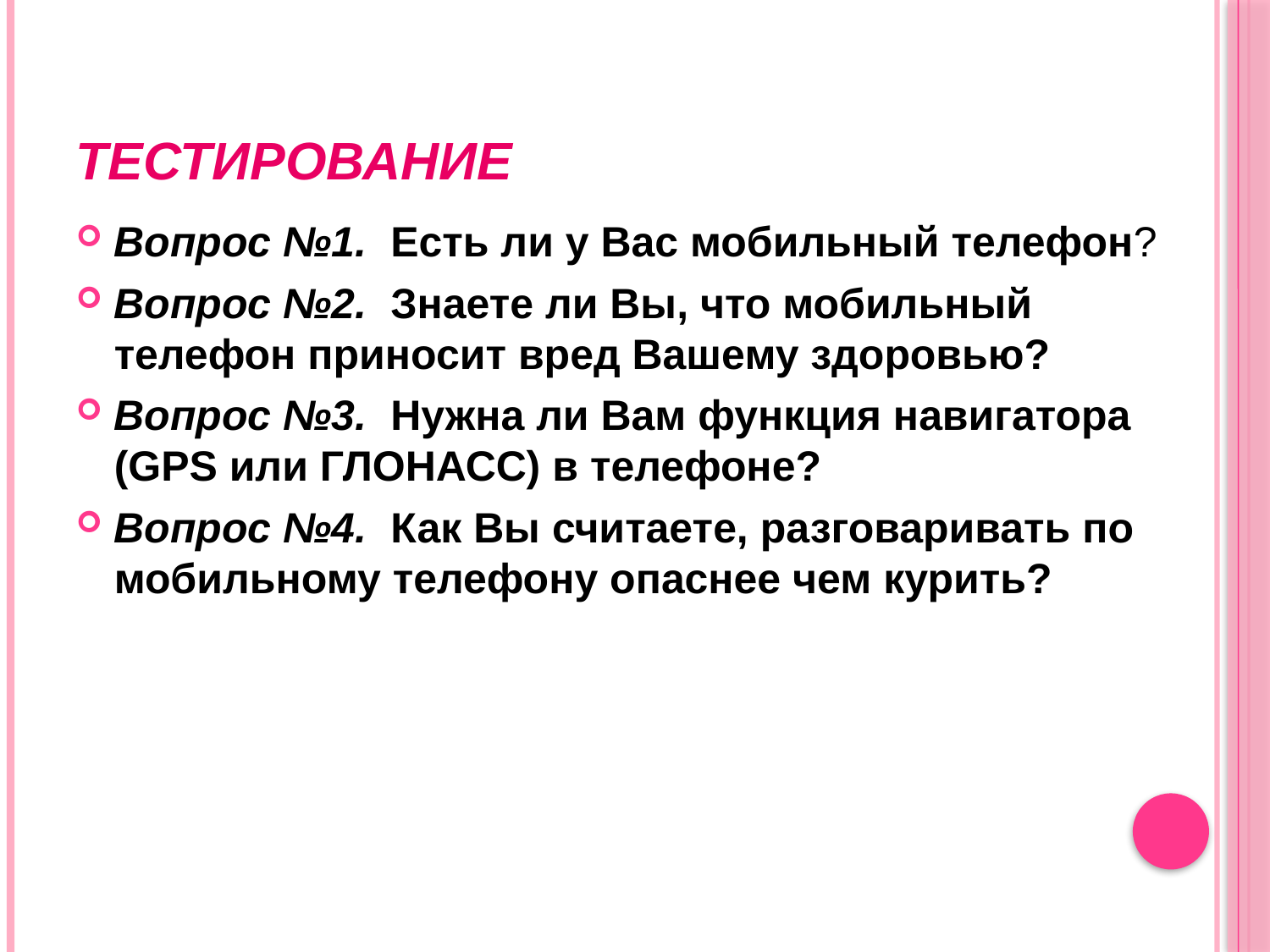

# Тестирование
Вопрос №1.  Есть ли у Вас мобильный телефон?
Вопрос №2.  Знаете ли Вы, что мобильный телефон приносит вред Вашему здоровью?
Вопрос №3.  Нужна ли Вам функция навигатора (GPS или ГЛОНАСС) в телефоне?
Вопрос №4.  Как Вы считаете, разговаривать по мобильному телефону опаснее чем курить?